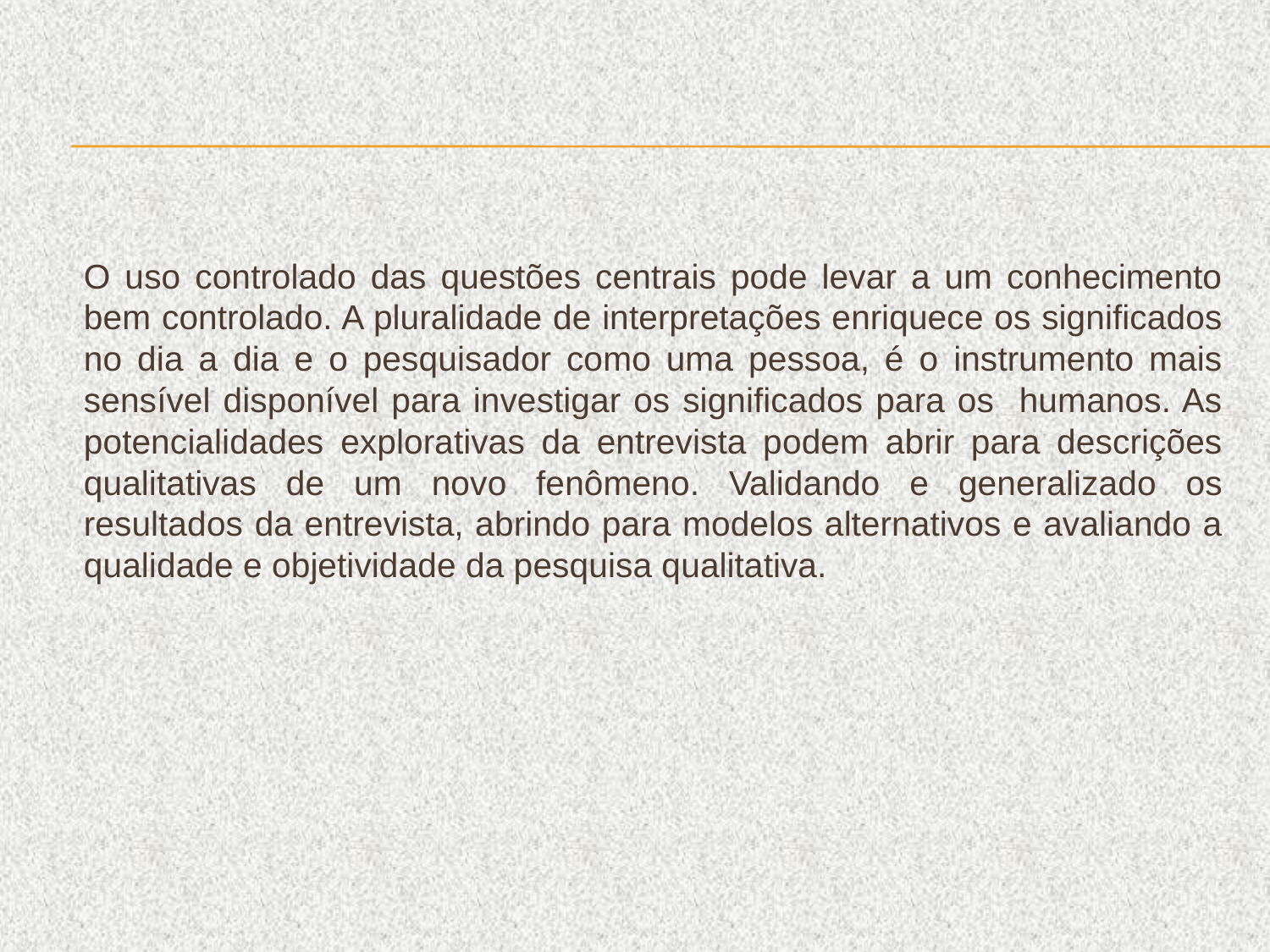

O uso controlado das questões centrais pode levar a um conhecimento bem controlado. A pluralidade de interpretações enriquece os significados no dia a dia e o pesquisador como uma pessoa, é o instrumento mais sensível disponível para investigar os significados para os  humanos. As potencialidades explorativas da entrevista podem abrir para descrições qualitativas de um novo fenômeno. Validando e generalizado os resultados da entrevista, abrindo para modelos alternativos e avaliando a qualidade e objetividade da pesquisa qualitativa.